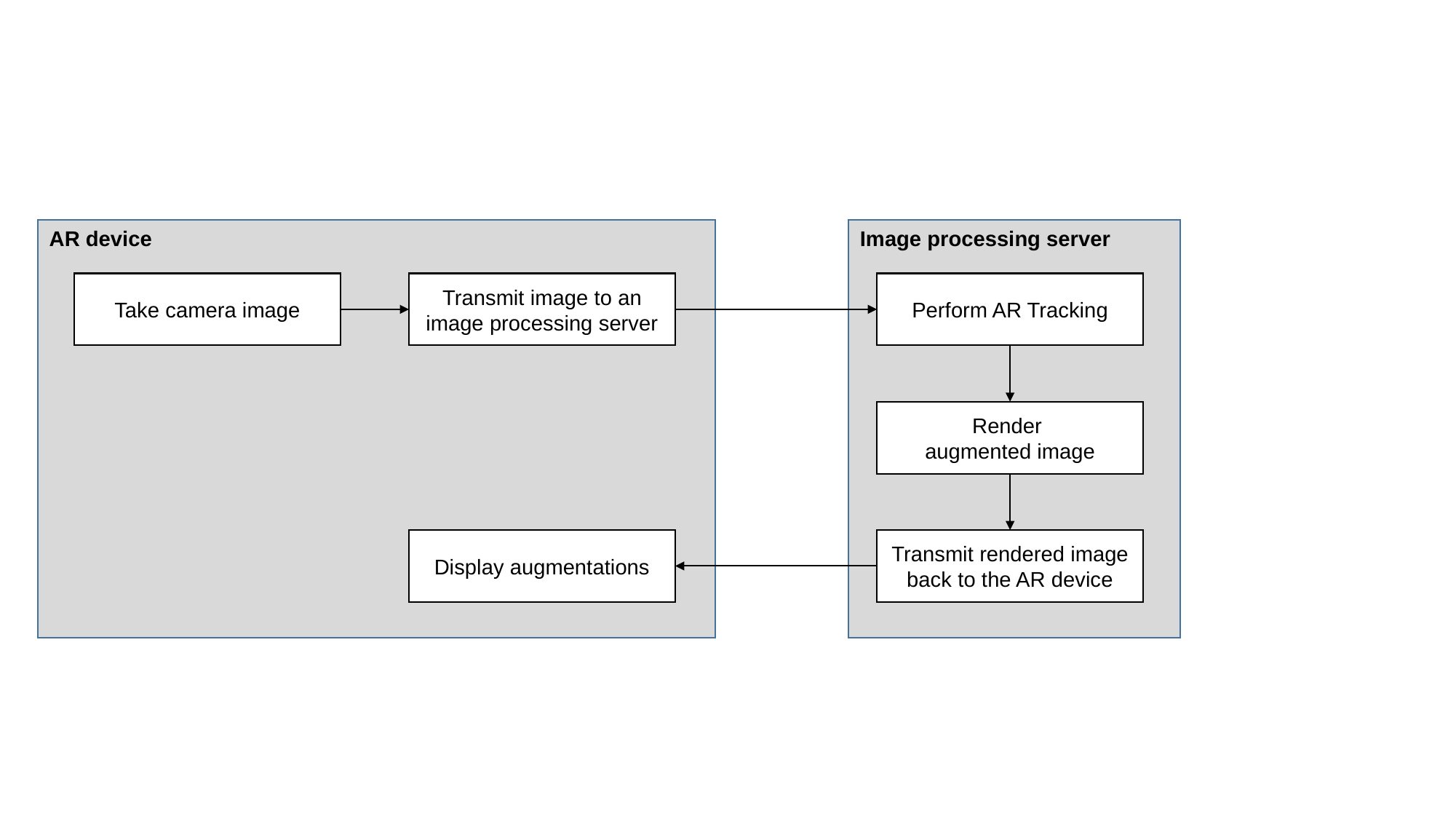

AR device

Image processing server
Take camera image
Transmit image to an image processing server
Perform AR Tracking
Render
augmented image
Display augmentations
Transmit rendered image back to the AR device